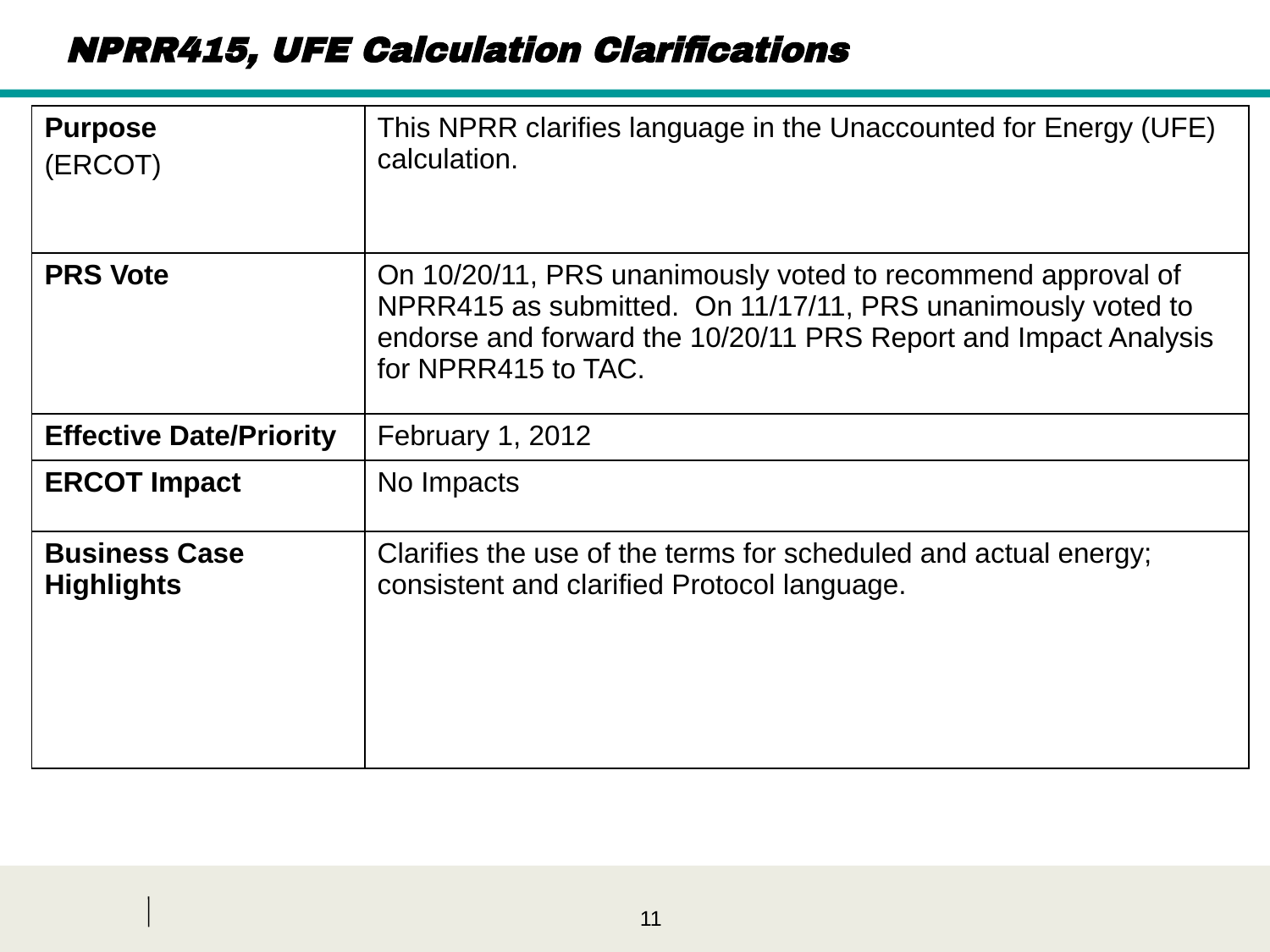

NPRR415, UFE Calculation Clarifications
| Purpose (ERCOT) | This NPRR clarifies language in the Unaccounted for Energy (UFE) calculation. |
| --- | --- |
| PRS Vote | On 10/20/11, PRS unanimously voted to recommend approval of NPRR415 as submitted. On 11/17/11, PRS unanimously voted to endorse and forward the 10/20/11 PRS Report and Impact Analysis for NPRR415 to TAC. |
| Effective Date/Priority | February 1, 2012 |
| ERCOT Impact | No Impacts |
| Business Case Highlights | Clarifies the use of the terms for scheduled and actual energy; consistent and clarified Protocol language. |